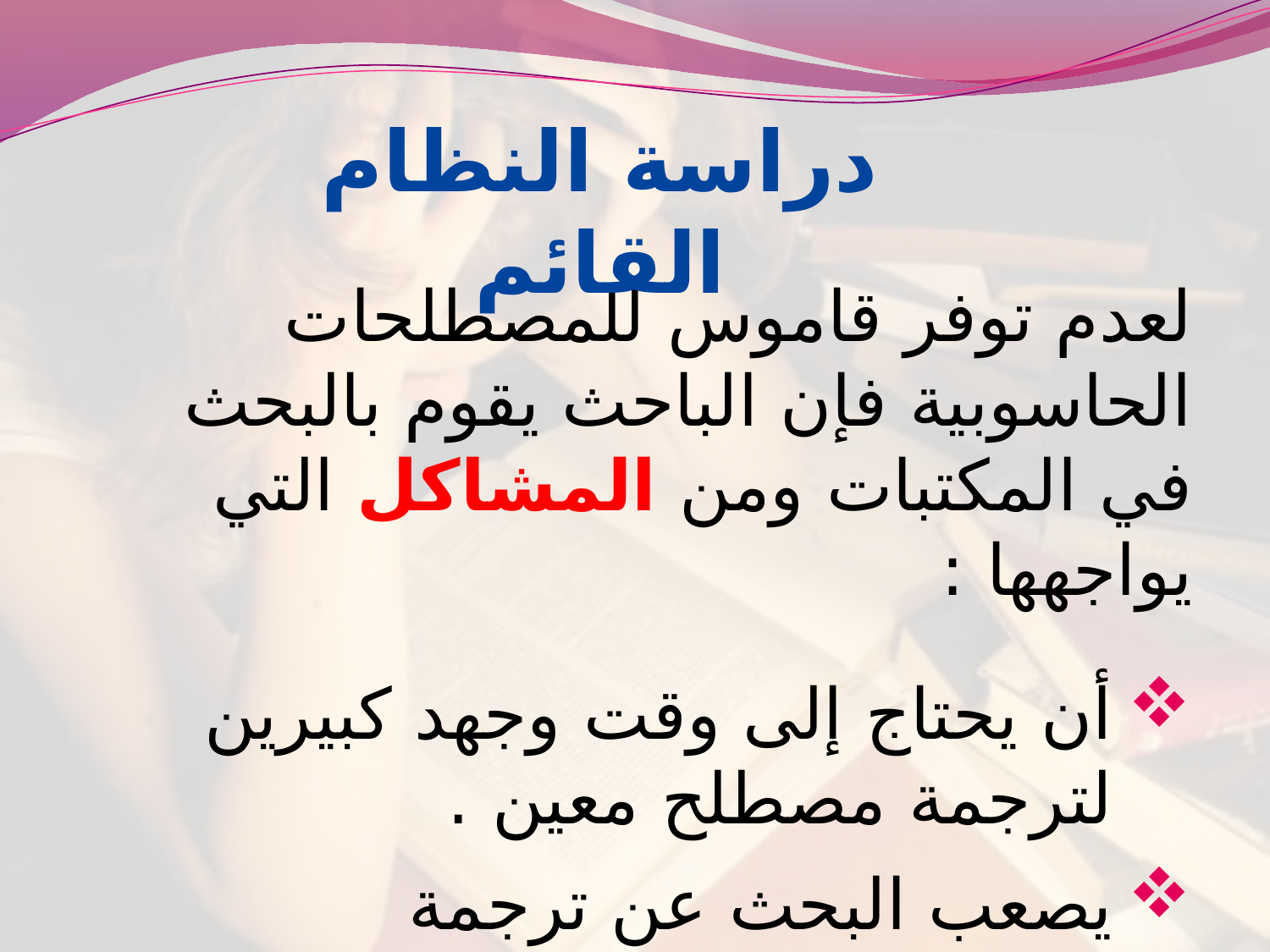

دراسة النظام القائم
لعدم توفر قاموس للمصطلحات الحاسوبية فإن الباحث يقوم بالبحث في المكتبات ومن المشاكل التي يواجهها :

أن يحتاج إلى وقت وجهد كبيرين لترجمة مصطلح معين .
يصعب البحث عن ترجمة للمصطلحات  الحاسوبية .
مكلف ماديا.